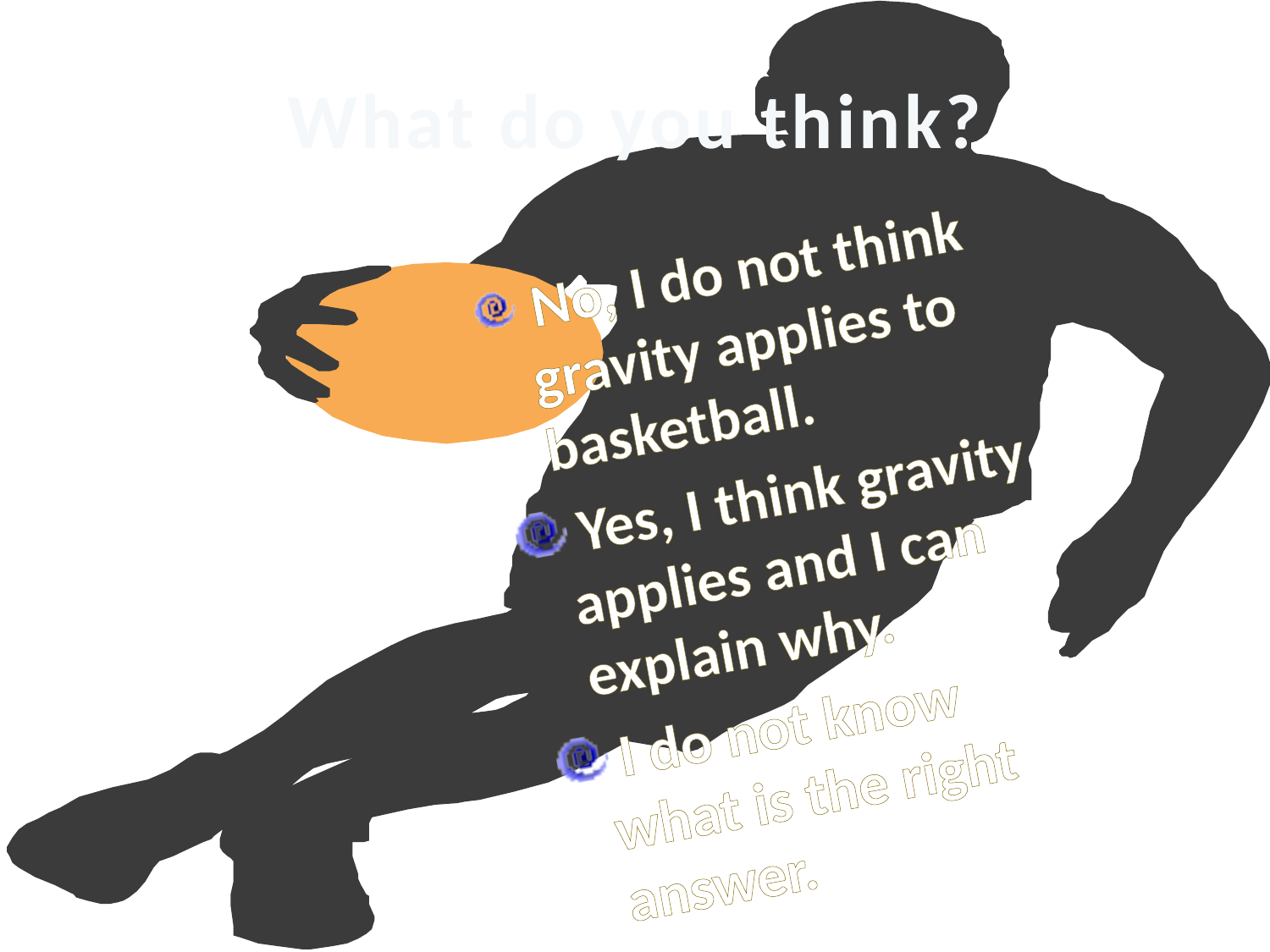

# What do you think?
 No, I do not think gravity applies to basketball.
 Yes, I think gravity applies and I can explain why.
 I do not know what is the right answer.